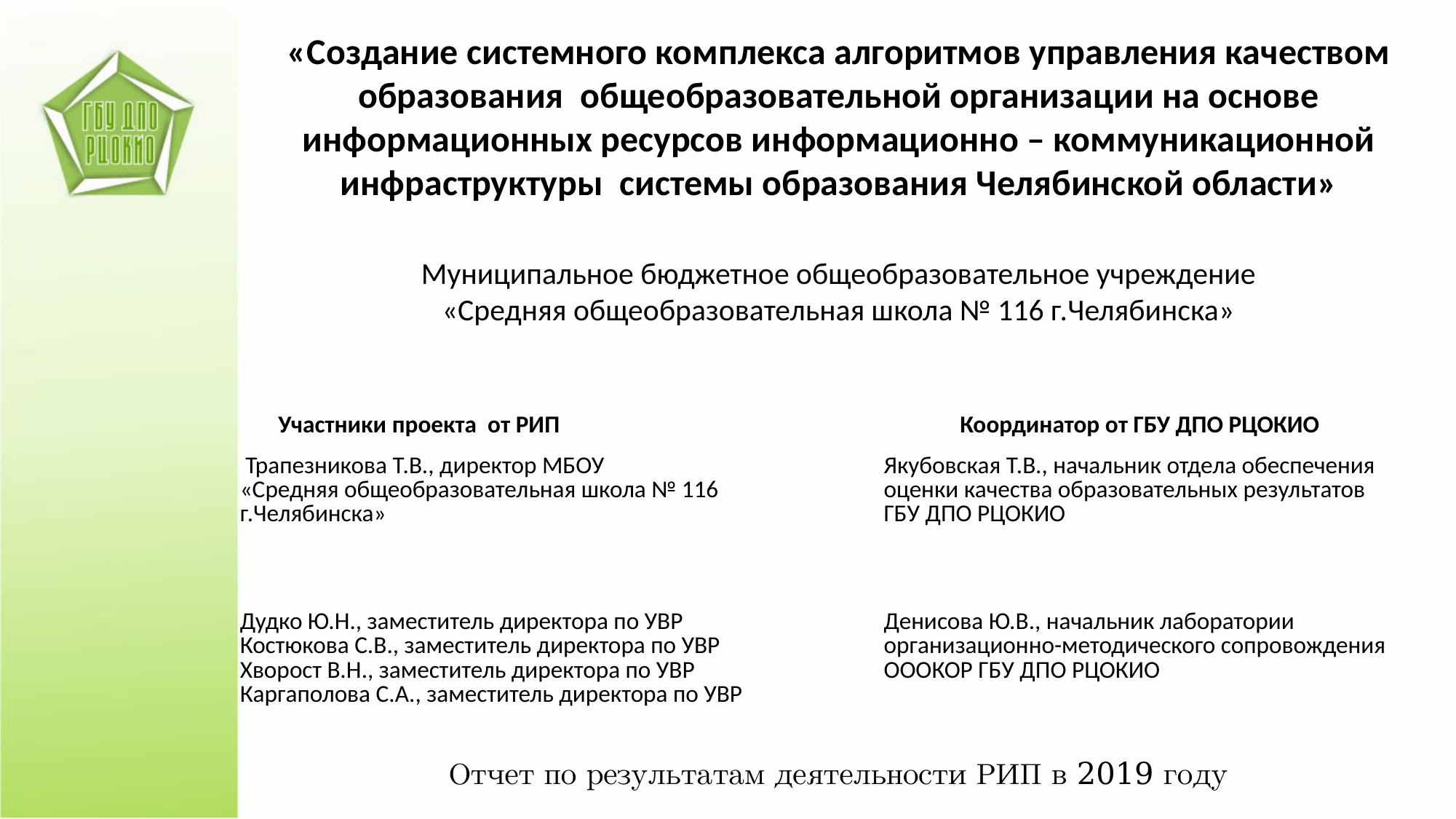

«Создание системного комплекса алгоритмов управления качеством образования  общеобразовательной организации на основе информационных ресурсов информационно – коммуникационной инфраструктуры  системы образования Челябинской области»

Муниципальное бюджетное общеобразовательное учреждение
«Средняя общеобразовательная школа № 116 г.Челябинска»

| Участники проекта от РИП | Координатор от ГБУ ДПО РЦОКИО |
| --- | --- |
| Трапезникова Т.В., директор МБОУ «Средняя общеобразовательная школа № 116 г.Челябинска» | Якубовская Т.В., начальник отдела обеспечения оценки качества образовательных результатов ГБУ ДПО РЦОКИО |
| Дудко Ю.Н., заместитель директора по УВР Костюкова С.В., заместитель директора по УВР Хворост В.Н., заместитель директора по УВР Каргаполова С.А., заместитель директора по УВР | Денисова Ю.В., начальник лаборатории организационно-методического сопровождения ОООКОР ГБУ ДПО РЦОКИО |
Отчет по результатам деятельности РИП в 2019 году